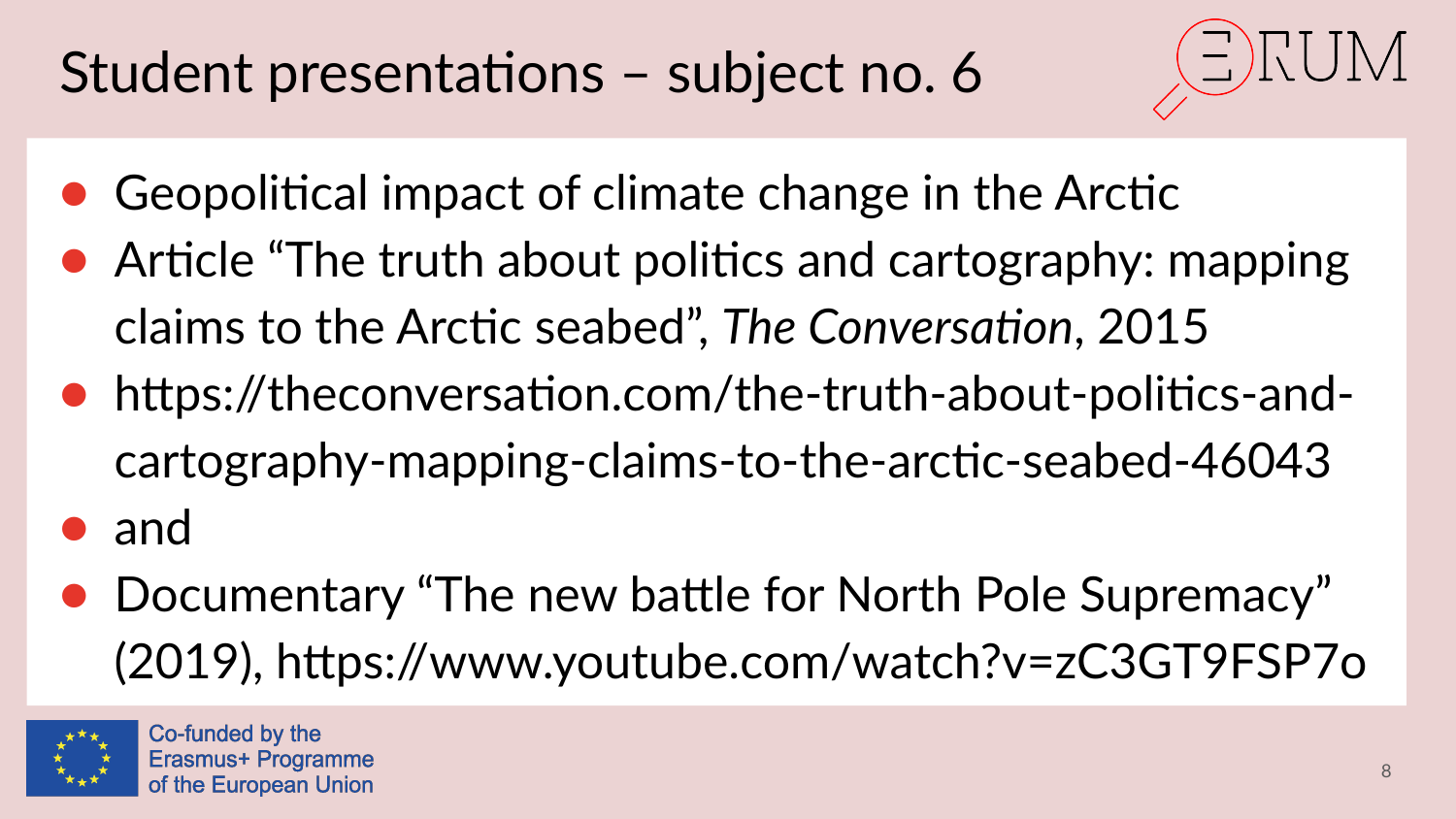

# Student presentations – subject no. 6
Geopolitical impact of climate change in the Arctic
Article “The truth about politics and cartography: mapping claims to the Arctic seabed”, The Conversation, 2015
https://theconversation.com/the-truth-about-politics-and-cartography-mapping-claims-to-the-arctic-seabed-46043
and
Documentary “The new battle for North Pole Supremacy” (2019), https://www.youtube.com/watch?v=zC3GT9FSP7o
8